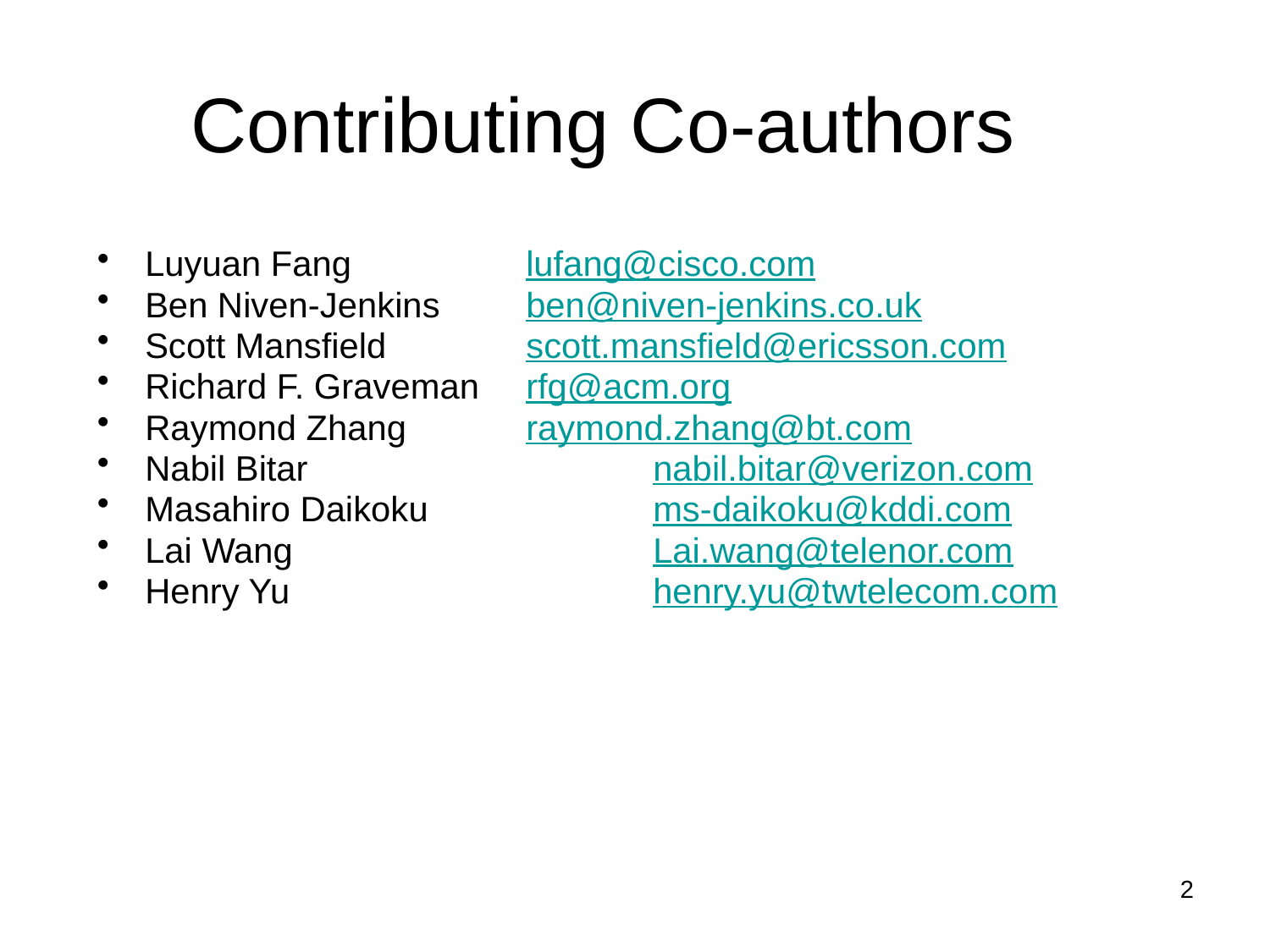

# Contributing Co-authors
Luyuan Fang 		lufang@cisco.com
Ben Niven-Jenkins     	ben@niven-jenkins.co.uk
Scott Mansfield		scott.mansfield@ericsson.com
Richard F. Graveman 	rfg@acm.org
Raymond Zhang         	raymond.zhang@bt.com
Nabil Bitar			nabil.bitar@verizon.com
Masahiro Daikoku		ms-daikoku@kddi.com
Lai Wang			Lai.wang@telenor.com
Henry Yu			henry.yu@twtelecom.com

2